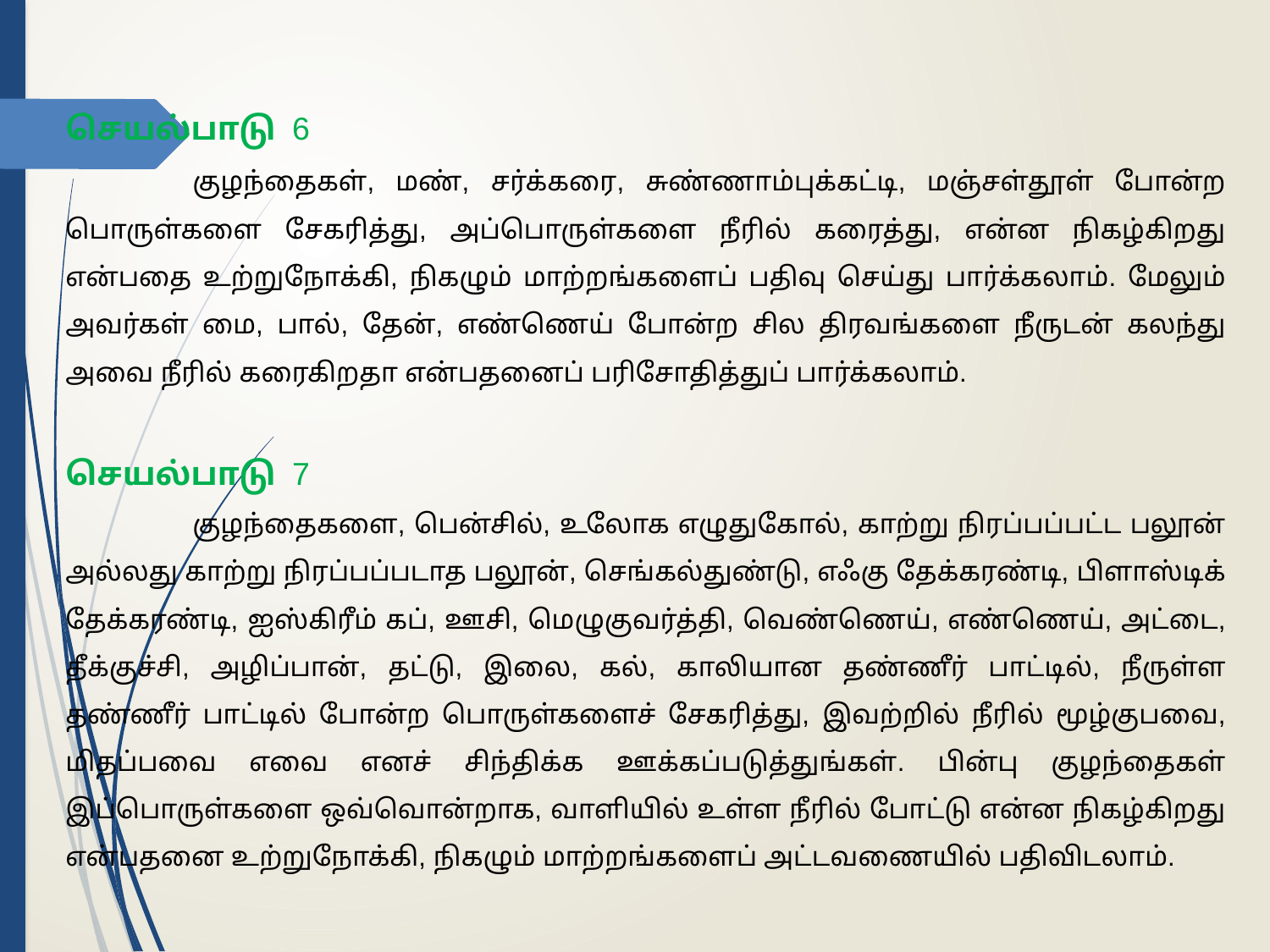

செயல்பாடு  6
	குழந்தைகள், மண், சர்க்கரை, சுண்ணாம்புக்கட்டி, மஞ்சள்தூள் போன்ற பொருள்களை சேகரித்து, அப்பொருள்களை நீரில் கரைத்து, என்ன நிகழ்கிறது என்பதை உற்றுநோக்கி, நிகழும் மாற்றங்களைப் பதிவு செய்து பார்க்கலாம். மேலும் அவர்கள் மை, பால், தேன், எண்ணெய் போன்ற சில திரவங்களை நீருடன் கலந்து அவை நீரில் கரைகிறதா என்பதனைப் பரிசோதித்துப் பார்க்கலாம்.

செயல்பாடு  7
	குழந்தைகளை, பென்சில், உலோக எழுதுகோல், காற்று நிரப்பப்பட்ட பலூன் அல்லது காற்று நிரப்பப்படாத பலூன், செங்கல்துண்டு, எஃகு தேக்கரண்டி, பிளாஸ்டிக் தேக்கரண்டி, ஐஸ்கிரீம் கப், ஊசி, மெழுகுவர்த்தி, வெண்ணெய், எண்ணெய், அட்டை, தீக்குச்சி, அழிப்பான், தட்டு, இலை, கல், காலியான தண்ணீர் பாட்டில், நீருள்ள தண்ணீர் பாட்டில் போன்ற பொருள்களைச் சேகரித்து, இவற்றில் நீரில் மூழ்குபவை, மிதப்பவை எவை எனச் சிந்திக்க ஊக்கப்படுத்துங்கள். பின்பு குழந்தைகள் இப்பொருள்களை ஒவ்வொன்றாக, வாளியில் உள்ள நீரில் போட்டு என்ன நிகழ்கிறது என்பதனை உற்றுநோக்கி, நிகழும் மாற்றங்களைப் அட்டவணையில் பதிவிடலாம்.